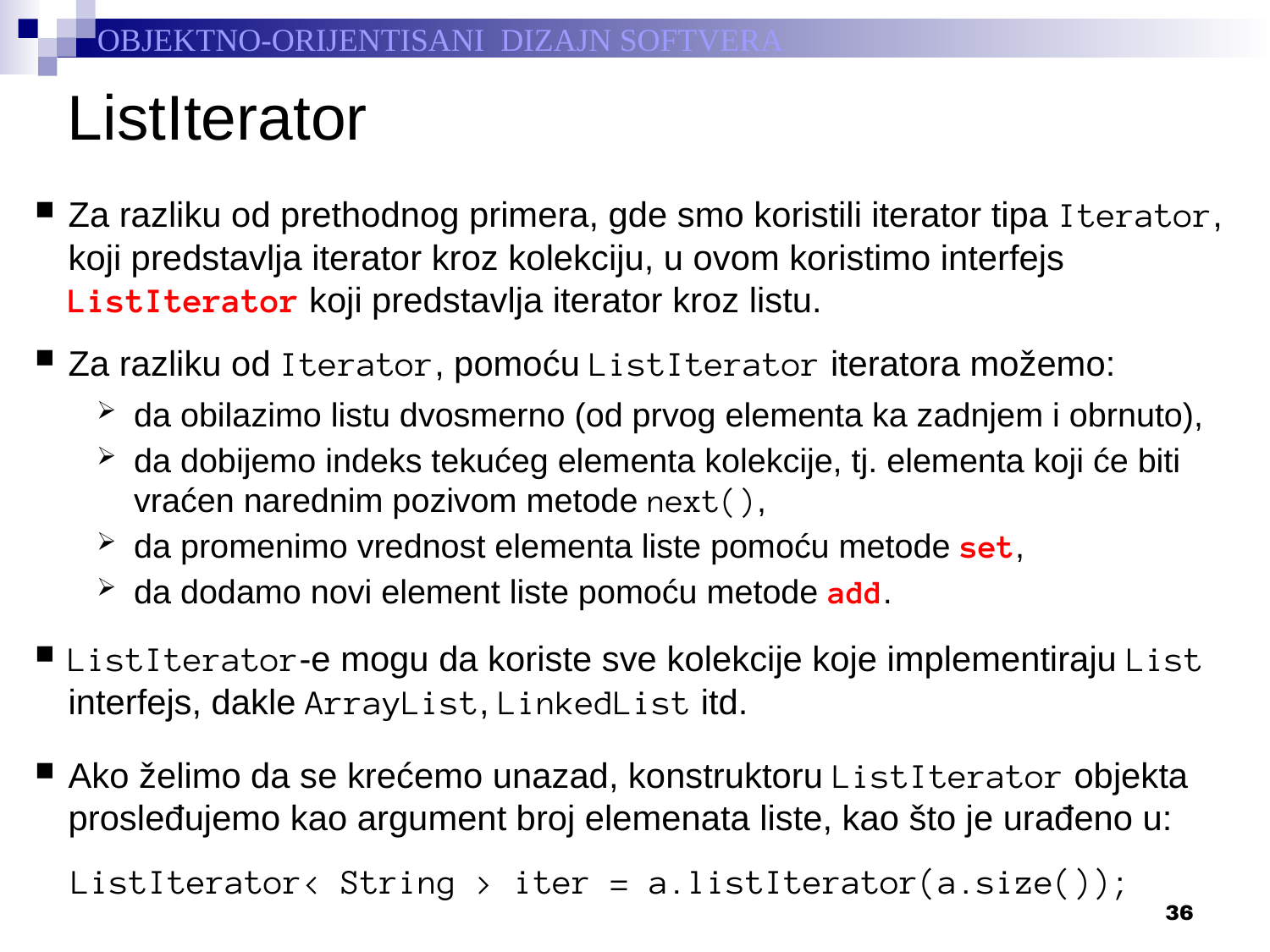

# ListIterator
Za razliku od prethodnog primera, gde smo koristili iterator tipa Iterator, koji predstavlja iterator kroz kolekciju, u ovom koristimo interfejs ListIterator koji predstavlja iterator kroz listu.
Za razliku od Iterator, pomoću ListIterator iteratora možemo:
da obilazimo listu dvosmerno (od prvog elementa ka zadnjem i obrnuto),
da dobijemo indeks tekućeg elementa kolekcije, tj. elementa koji će biti vraćen narednim pozivom metode next(),
da promenimo vrednost elementa liste pomoću metode set,
da dodamo novi element liste pomoću metode add.
ListIterator-e mogu da koriste sve kolekcije koje implementiraju List interfejs, dakle ArrayList, LinkedList itd.
Ako želimo da se krećemo unazad, konstruktoru ListIterator objekta prosleđujemo kao argument broj elemenata liste, kao što je urađeno u:
ListIterator< String > iter = a.listIterator(a.size());
36